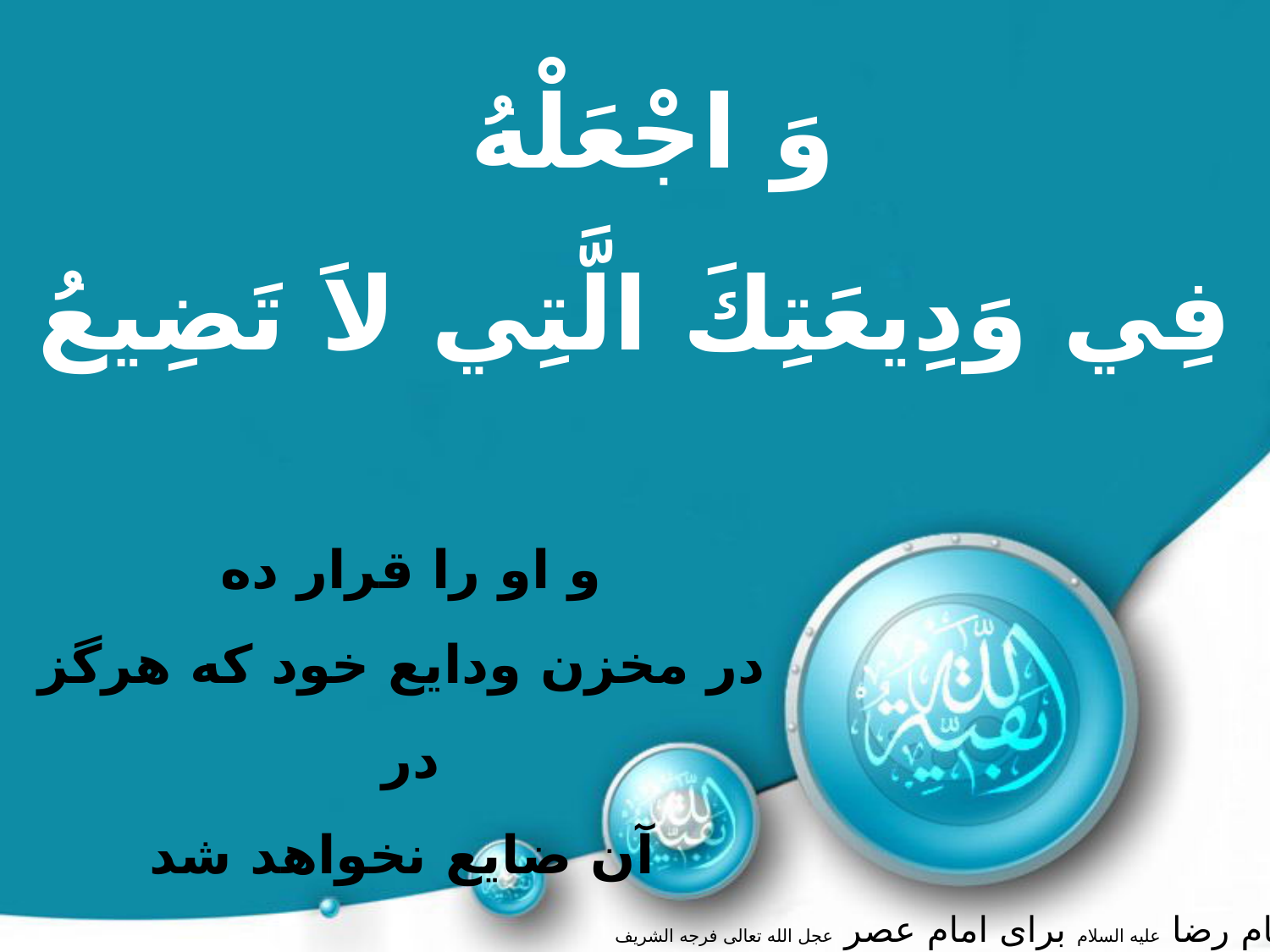

وَ اجْعَلْهُ
فِي وَدِيعَتِكَ الَّتِي لاَ تَضِيعُ
و او را قرار ده
در مخزن ودايع خود كه هرگز در
آن ضايع نخواهد شد